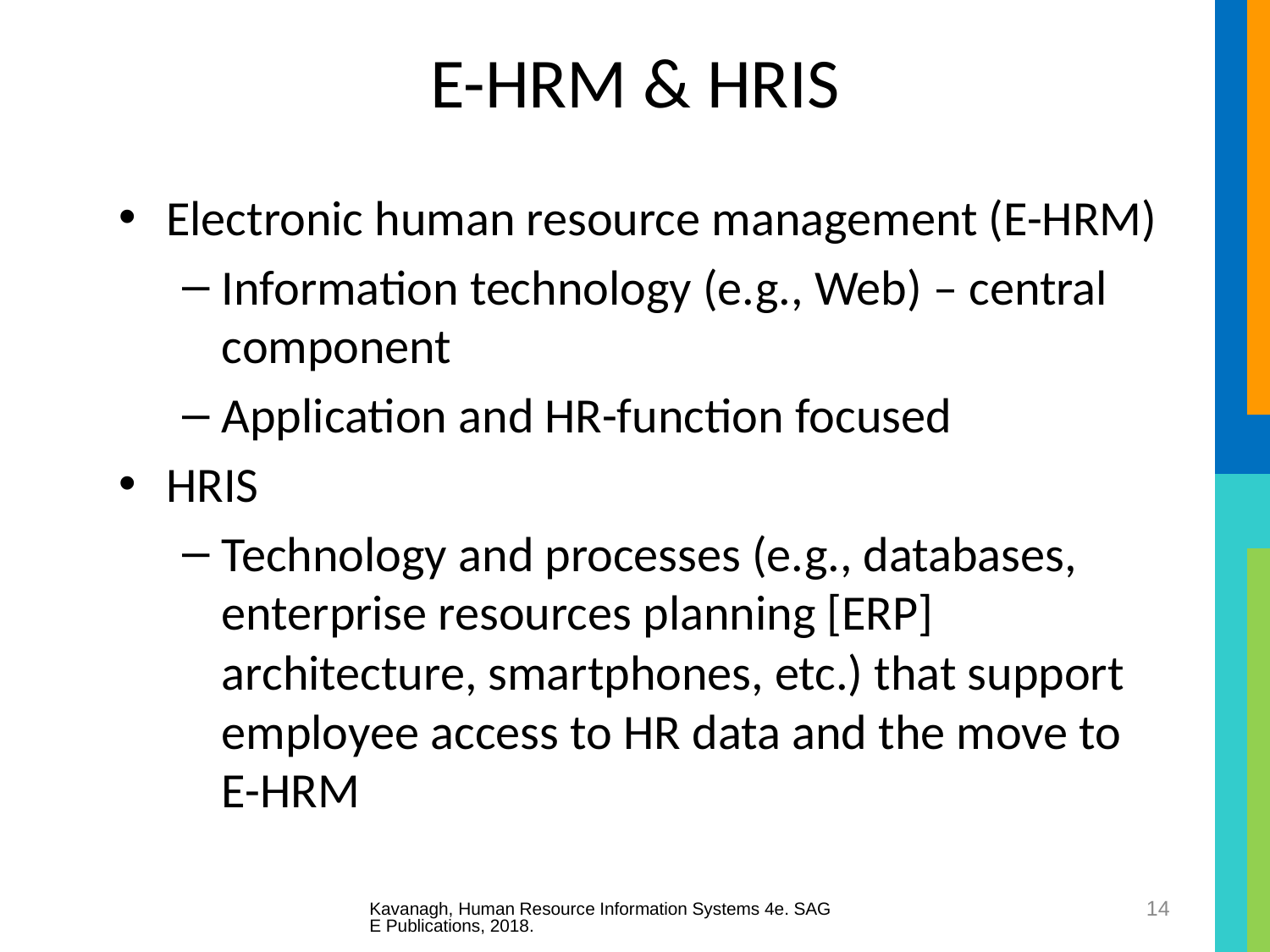

# E-HRM & HRIS
Electronic human resource management (E-HRM)
Information technology (e.g., Web) – central component
Application and HR-function focused
HRIS
Technology and processes (e.g., databases, enterprise resources planning [ERP] architecture, smartphones, etc.) that support employee access to HR data and the move to E-HRM

Kavanagh, Human Resource Information Systems 4e. SAGE Publications, 2018.
14